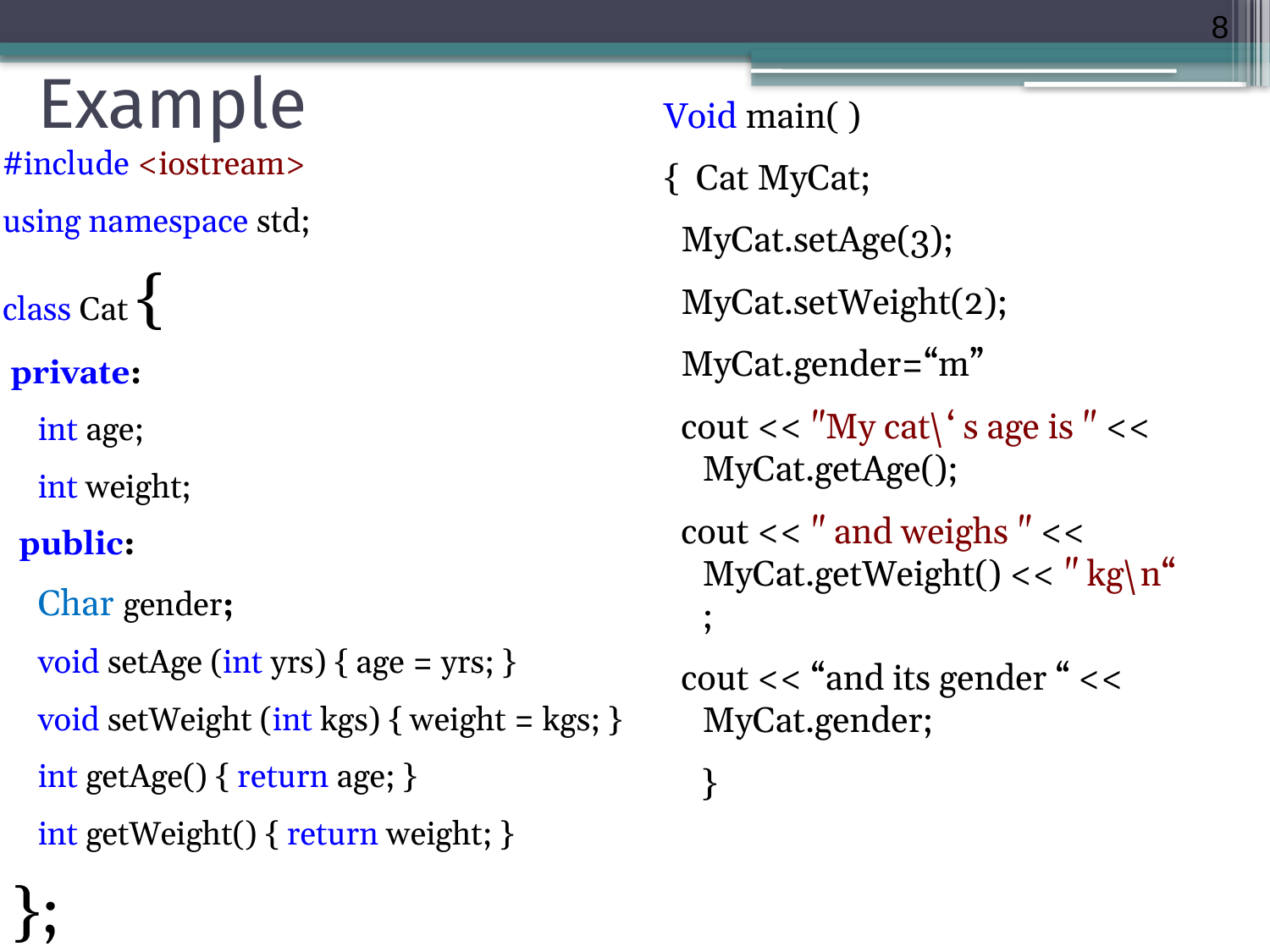

8
# Example
Void main( )‏
{  Cat MyCat;
  MyCat.setAge(3);
  MyCat.setWeight(2);
  MyCat.gender=“m”
  cout << "My cat\‘ s age is " << MyCat.getAge();
  cout << " and weighs " << MyCat.getWeight() << " kg\n“ ;
  cout << “and its gender “ << MyCat.gender;
	}

#include <iostream>
using namespace std;
class Cat {
 private:
  	int age;
	int weight;
  public:
	Char gender;
	void setAge (int yrs) { age = yrs; }
	void setWeight (int kgs) { weight = kgs; }
	int getAge() { return age; }
	int getWeight() { return weight; }
 };